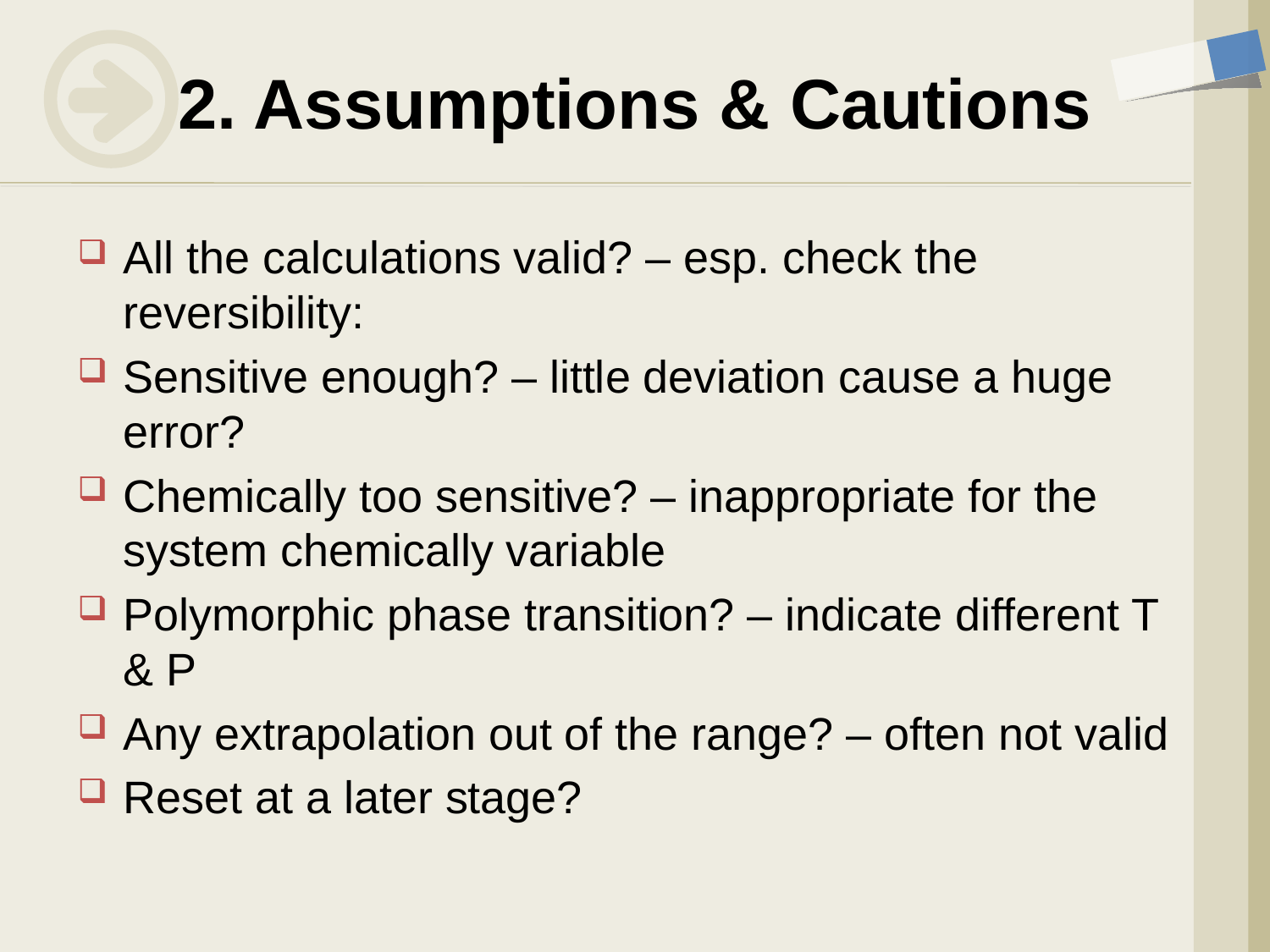

# 2. Assumptions & Cautions
All the calculations valid? – esp. check the reversibility:
Sensitive enough? – little deviation cause a huge error?
Chemically too sensitive? – inappropriate for the system chemically variable
Polymorphic phase transition? – indicate different T & P
Any extrapolation out of the range? – often not valid
Reset at a later stage?